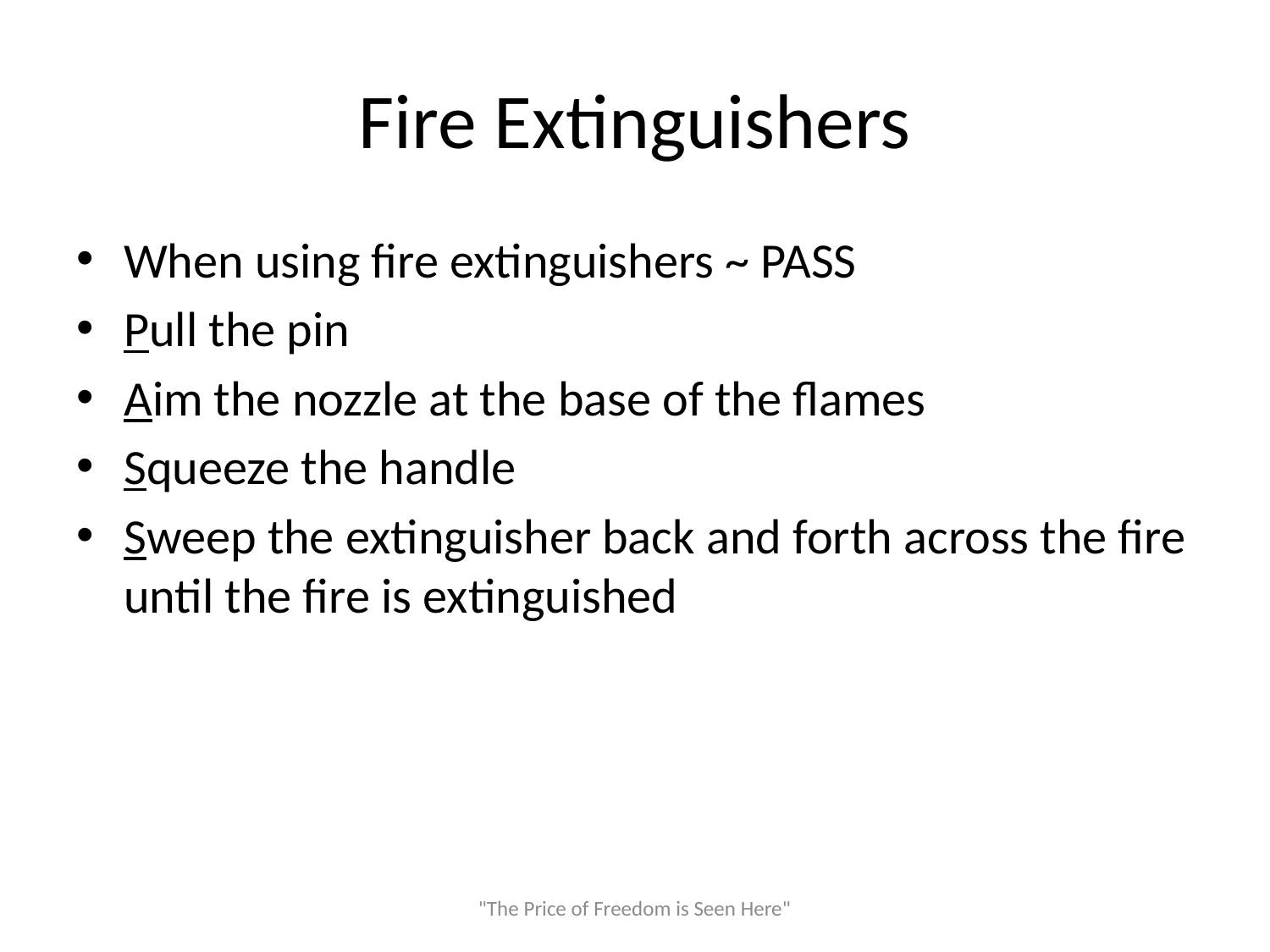

# Fire Extinguishers
When using fire extinguishers ~ PASS
Pull the pin
Aim the nozzle at the base of the flames
Squeeze the handle
Sweep the extinguisher back and forth across the fire until the fire is extinguished
"The Price of Freedom is Seen Here"